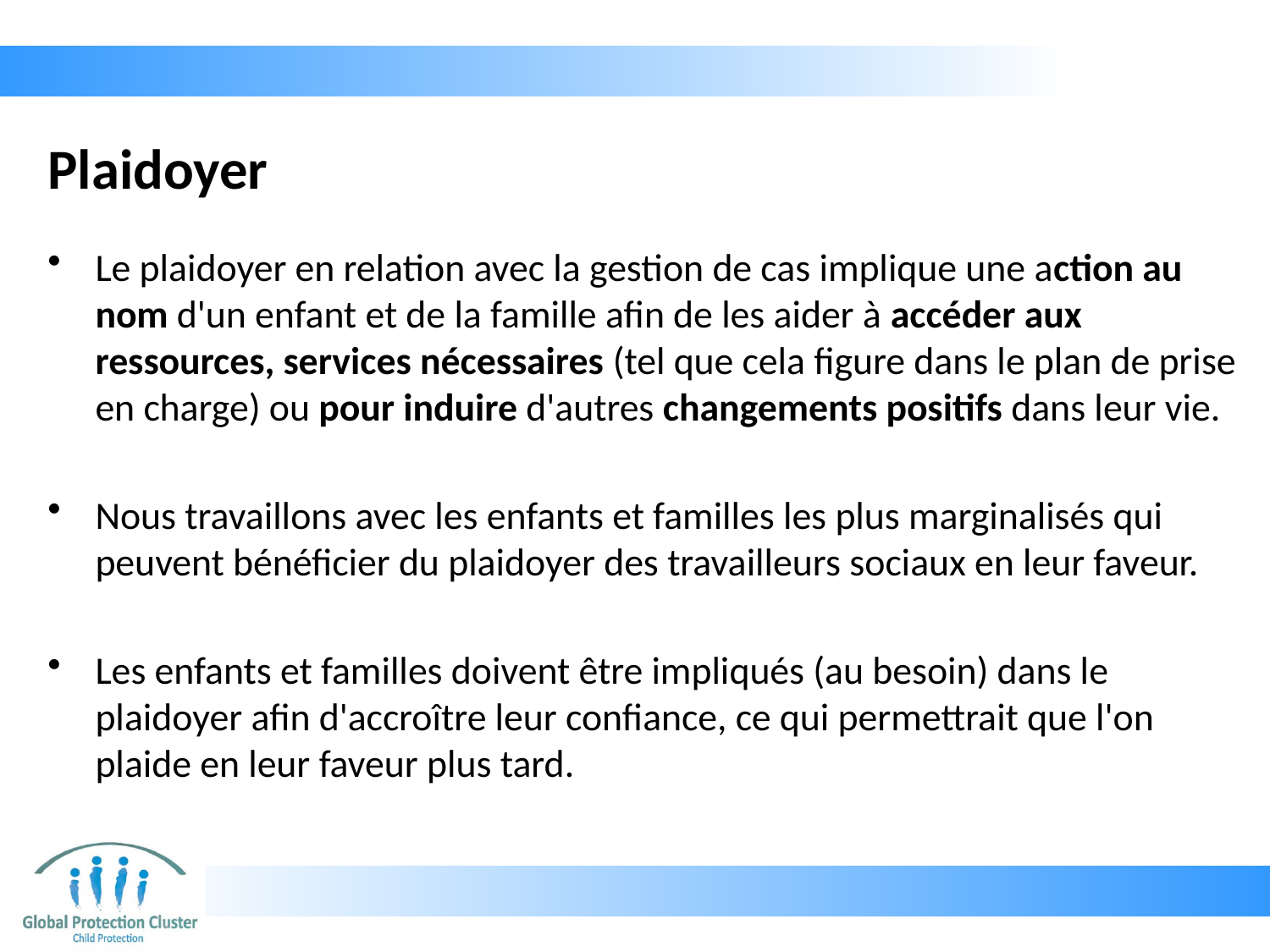

# Plaidoyer
Le plaidoyer en relation avec la gestion de cas implique une action au nom d'un enfant et de la famille afin de les aider à accéder aux ressources, services nécessaires (tel que cela figure dans le plan de prise en charge) ou pour induire d'autres changements positifs dans leur vie.

Nous travaillons avec les enfants et familles les plus marginalisés qui peuvent bénéficier du plaidoyer des travailleurs sociaux en leur faveur.

Les enfants et familles doivent être impliqués (au besoin) dans le plaidoyer afin d'accroître leur confiance, ce qui permettrait que l'on plaide en leur faveur plus tard.